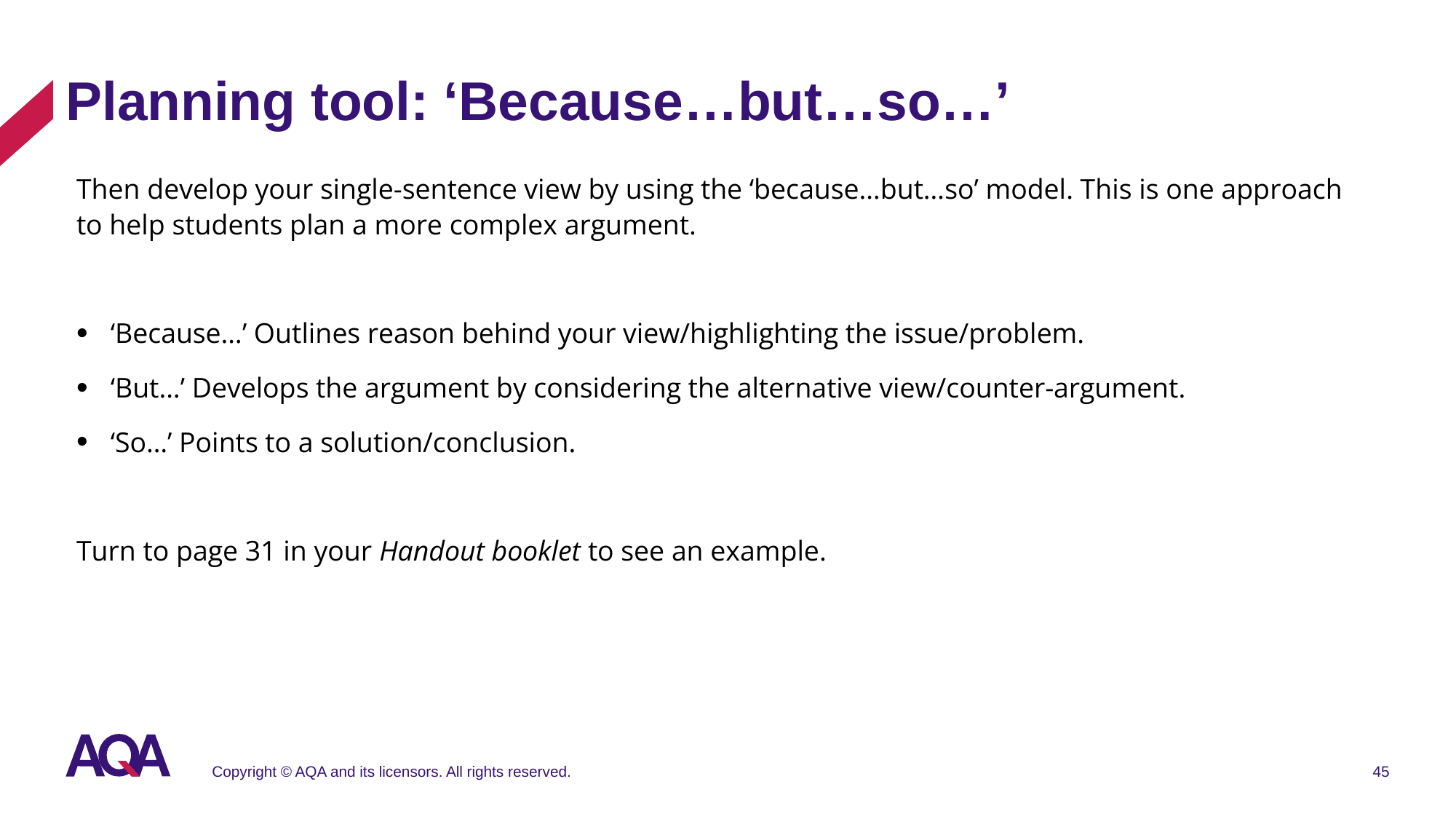

# Planning tool: ‘Because…but…so…’
Then develop your single-sentence view by using the ‘because…but…so’ model. This is one approach to help students plan a more complex argument.

‘Because…’ Outlines reason behind your view/highlighting the issue/problem.
‘But…’ Develops the argument by considering the alternative view/counter-argument.
‘So…’ Points to a solution/conclusion.

Turn to page 31 in your Handout booklet to see an example.
Copyright © AQA and its licensors. All rights reserved.
45